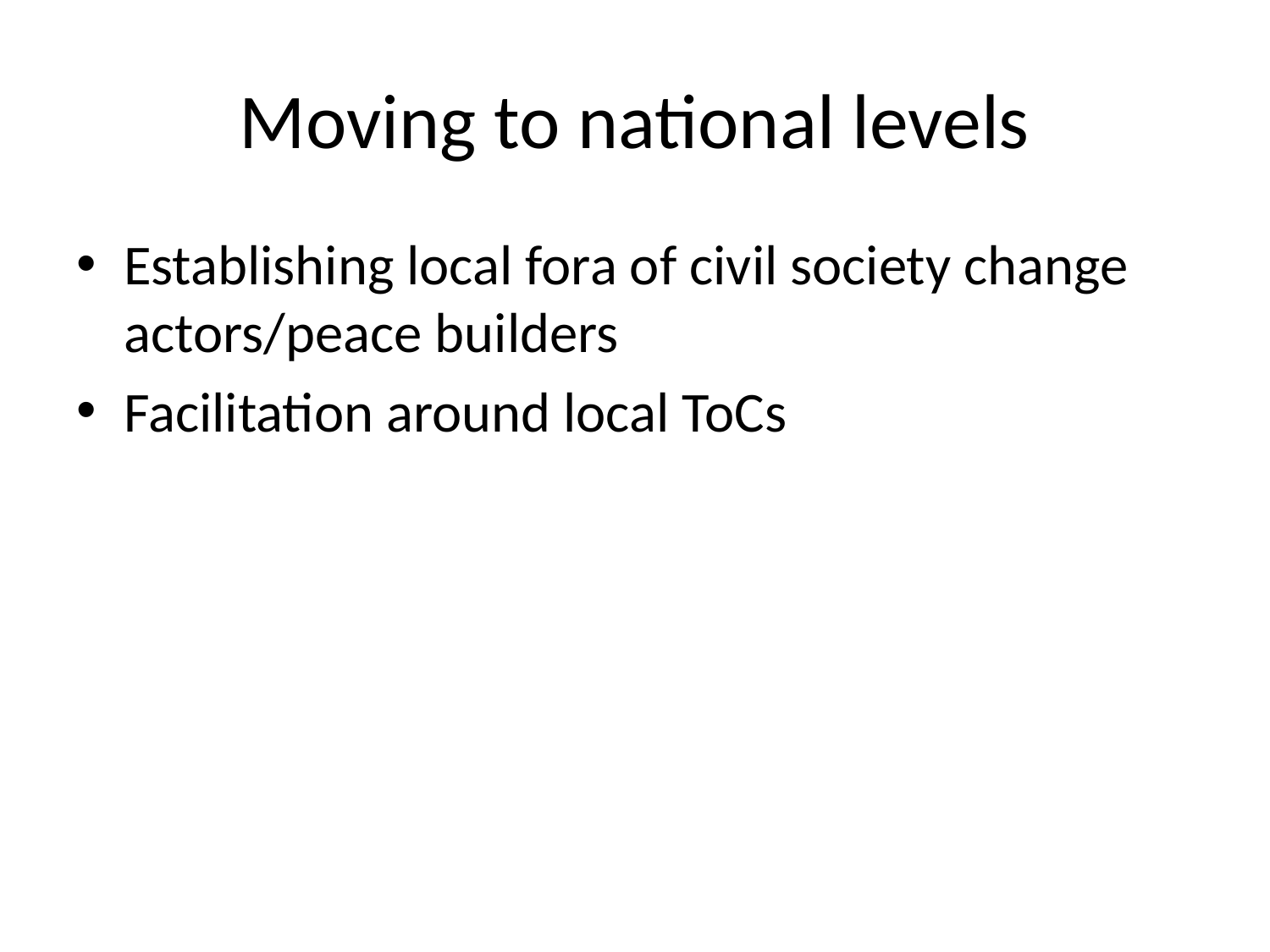

# Moving to national levels
Establishing local fora of civil society change actors/peace builders
Facilitation around local ToCs